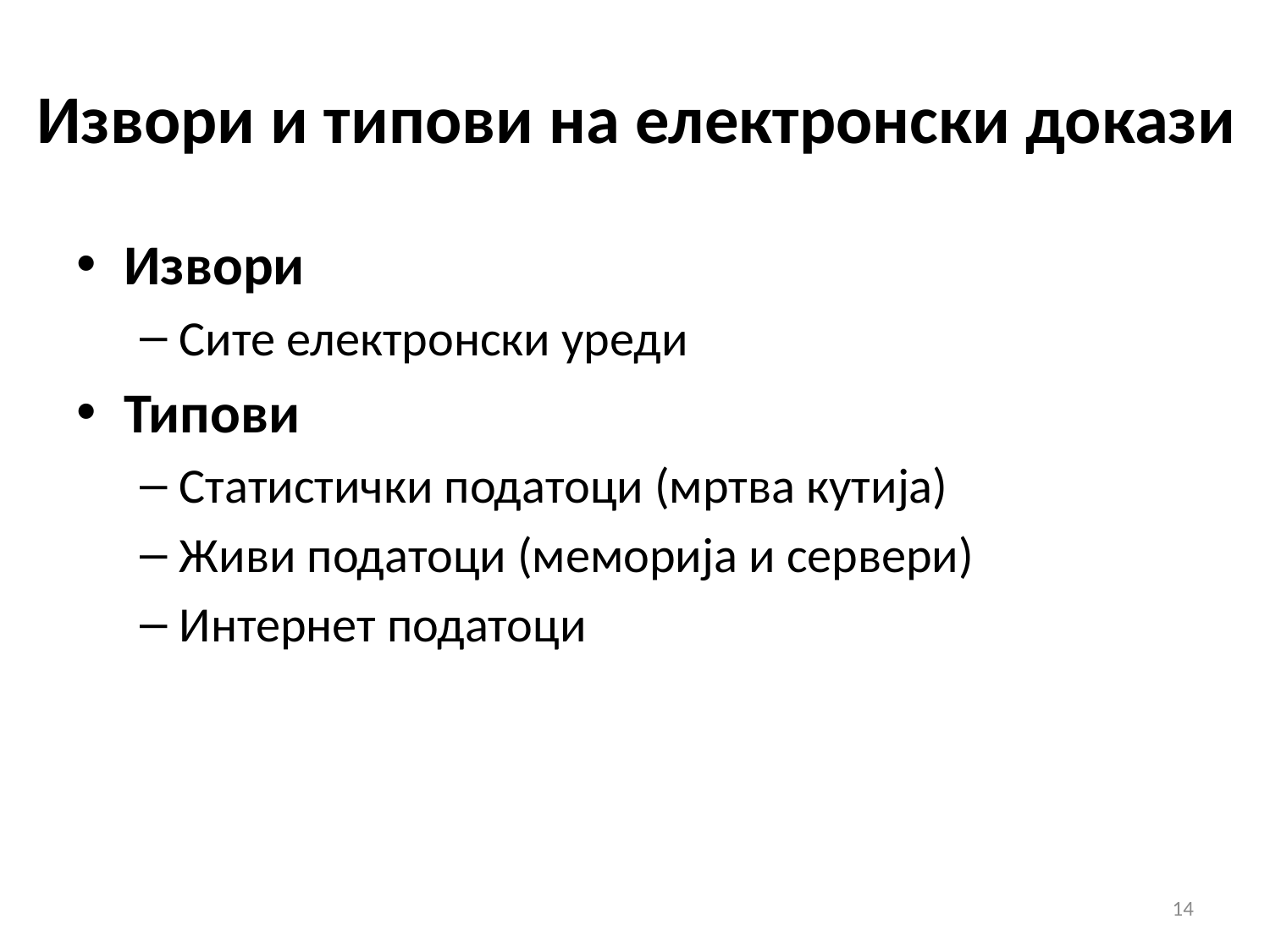

# Извори и типови на електронски докази
Извори
Сите електронски уреди
Типови
Статистички податоци (мртва кутија)
Живи податоци (меморија и сервери)
Интернет податоци
14